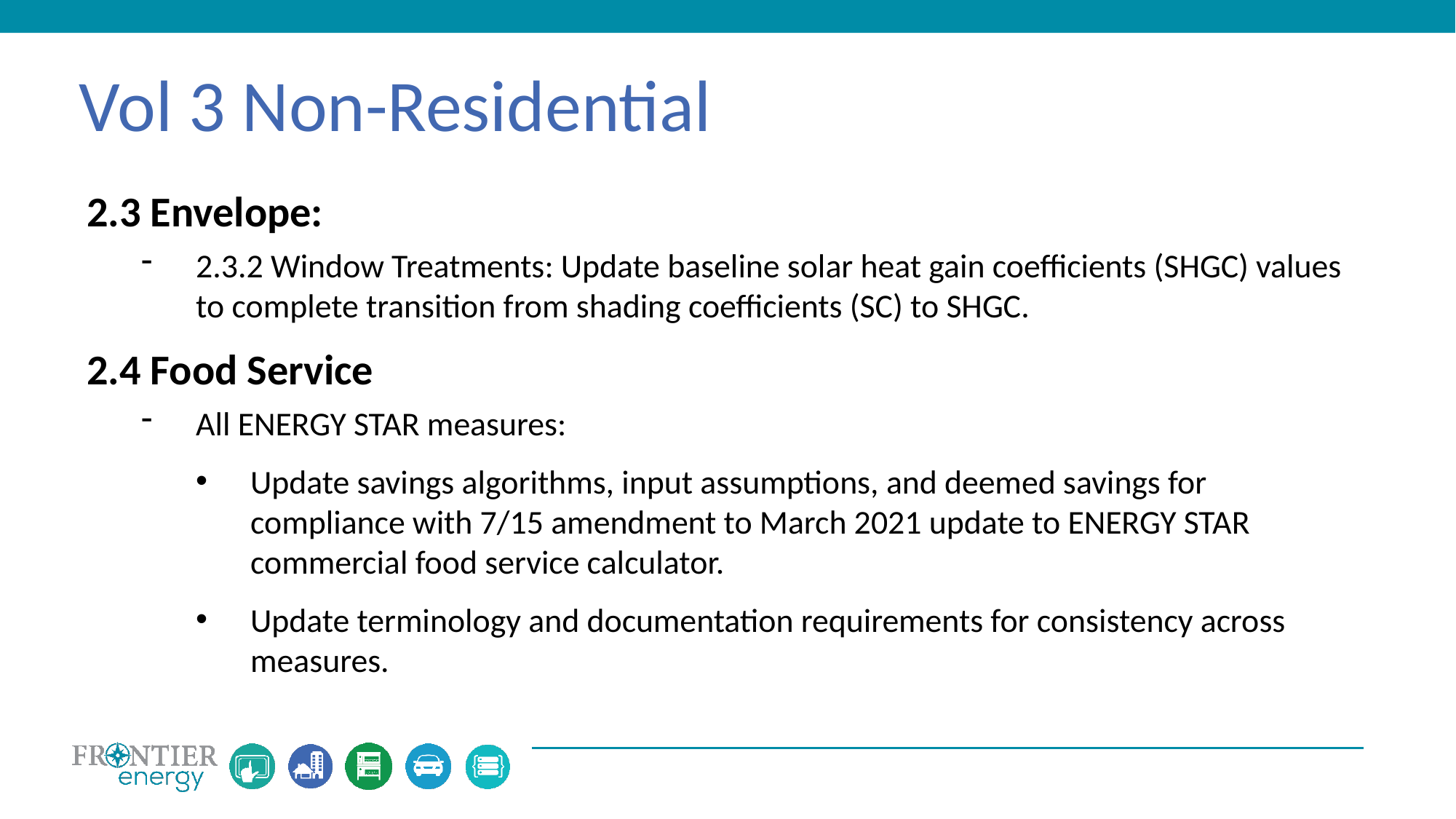

Vol 3 Non-Residential
2.3 Envelope:
2.3.2 Window Treatments: Update baseline solar heat gain coefficients (SHGC) values to complete transition from shading coefficients (SC) to SHGC.
2.4 Food Service
All ENERGY STAR measures:
Update savings algorithms, input assumptions, and deemed savings for compliance with 7/15 amendment to March 2021 update to ENERGY STAR commercial food service calculator.
Update terminology and documentation requirements for consistency across measures.